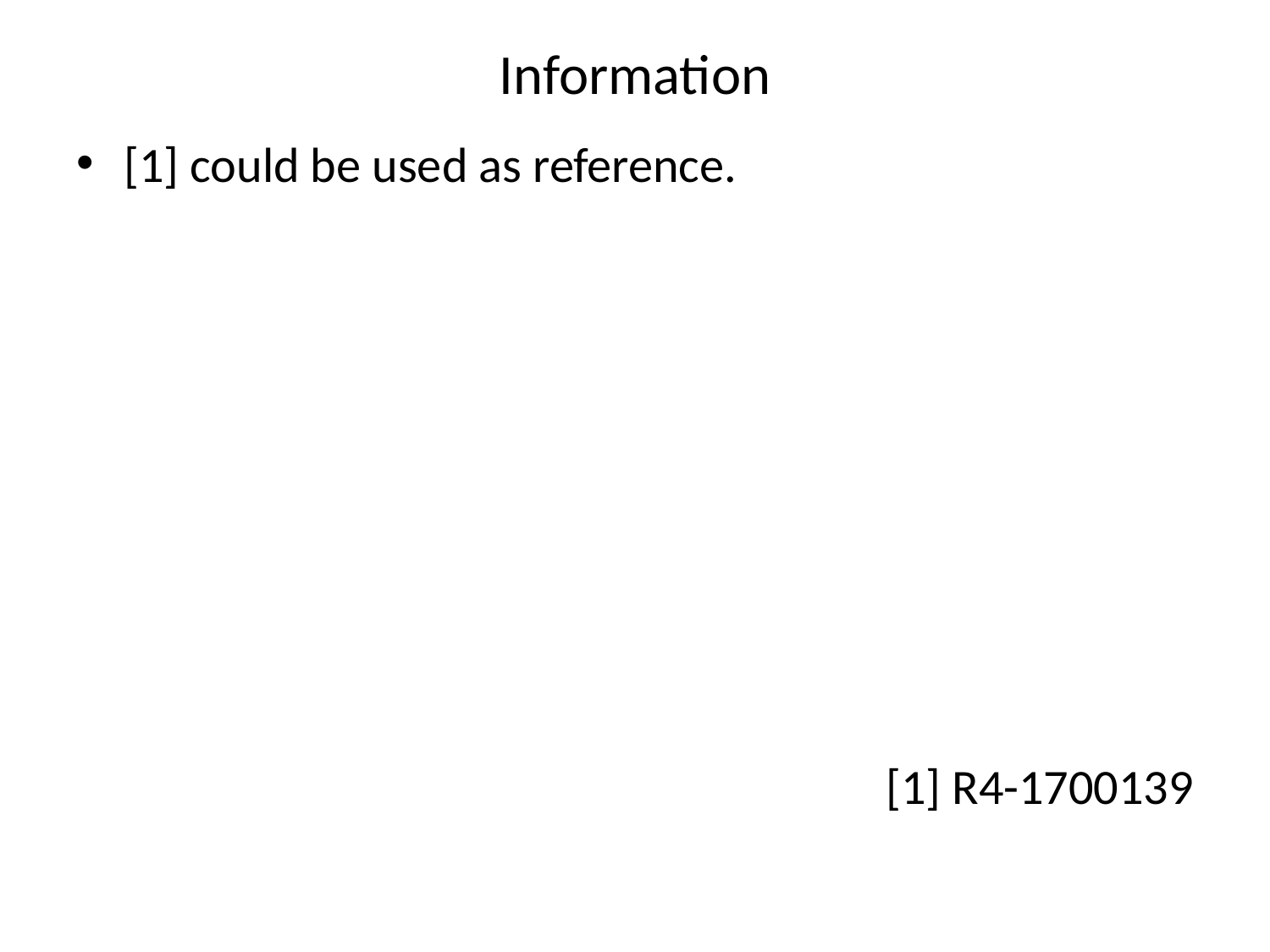

# Information
[1] could be used as reference.

[1] R4-1700139